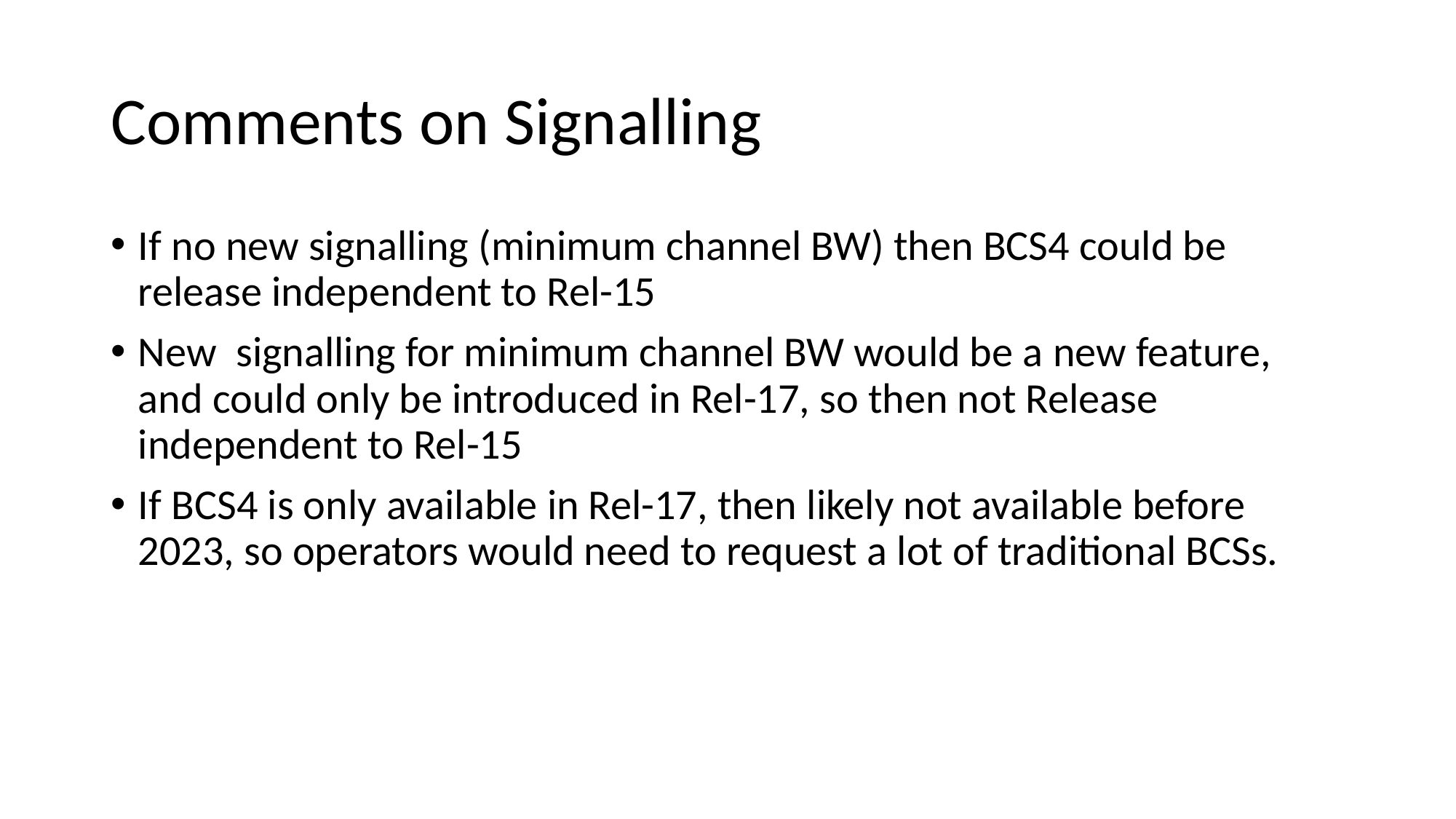

# Comments on Signalling
If no new signalling (minimum channel BW) then BCS4 could be release independent to Rel-15
New  signalling for minimum channel BW would be a new feature, and could only be introduced in Rel-17, so then not Release independent to Rel-15
If BCS4 is only available in Rel-17, then likely not available before 2023, so operators would need to request a lot of traditional BCSs.